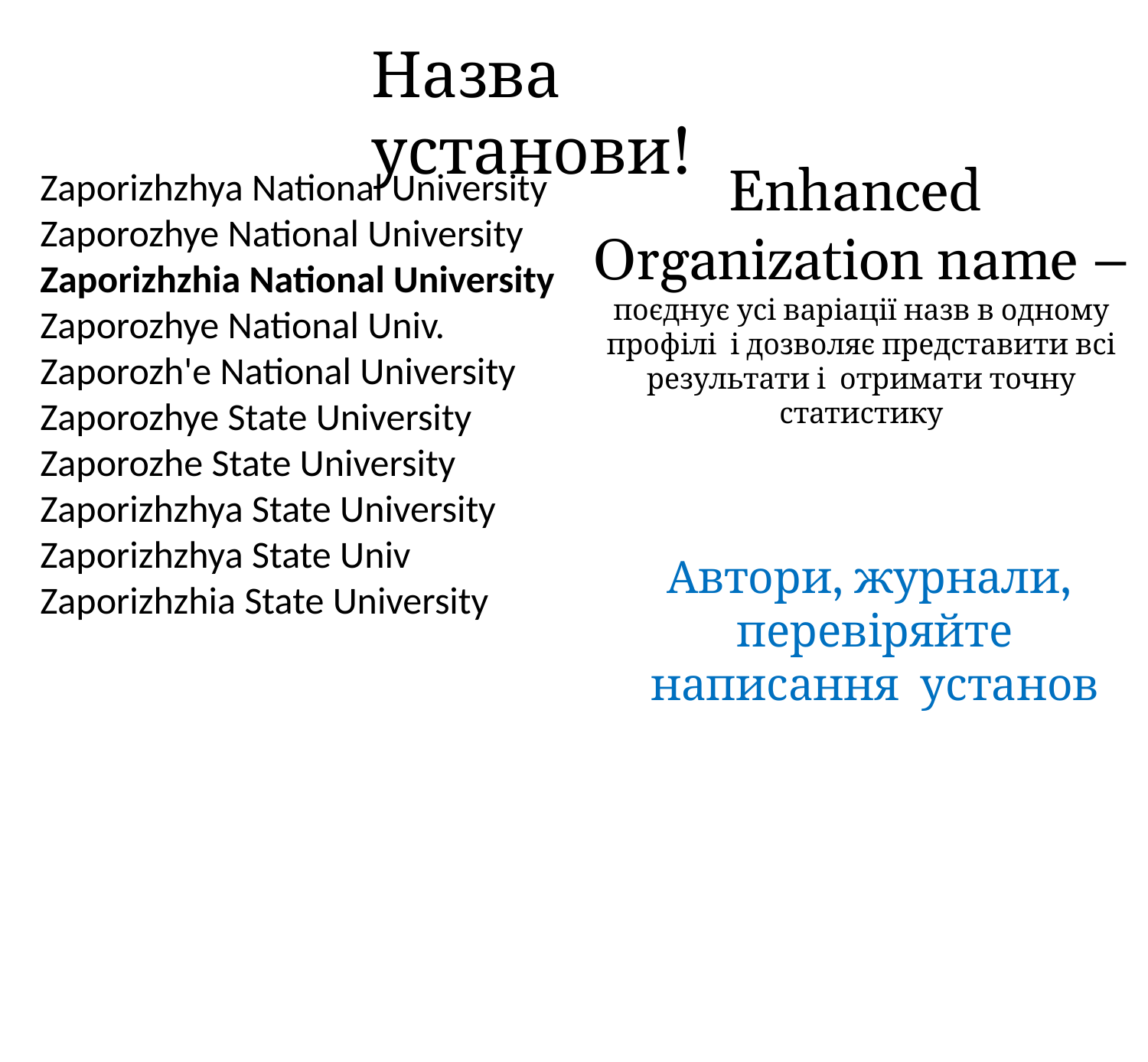

# Назва установи!
Enhanced  Organization name –
поєднує усі варіації назв в одному профілі  і дозволяє представити всі результати і  отримати точну статистику
Zaporizhzhya National University
Zaporozhye National University Zaporizhzhia National University Zaporozhye National Univ.
Zaporozh'e National University Zaporozhye State University
Zaporozhe State University Zaporizhzhya State University
Zaporizhzhya State Univ Zaporizhzhia State University
Автори, журнали,  перевіряйте написання  установ